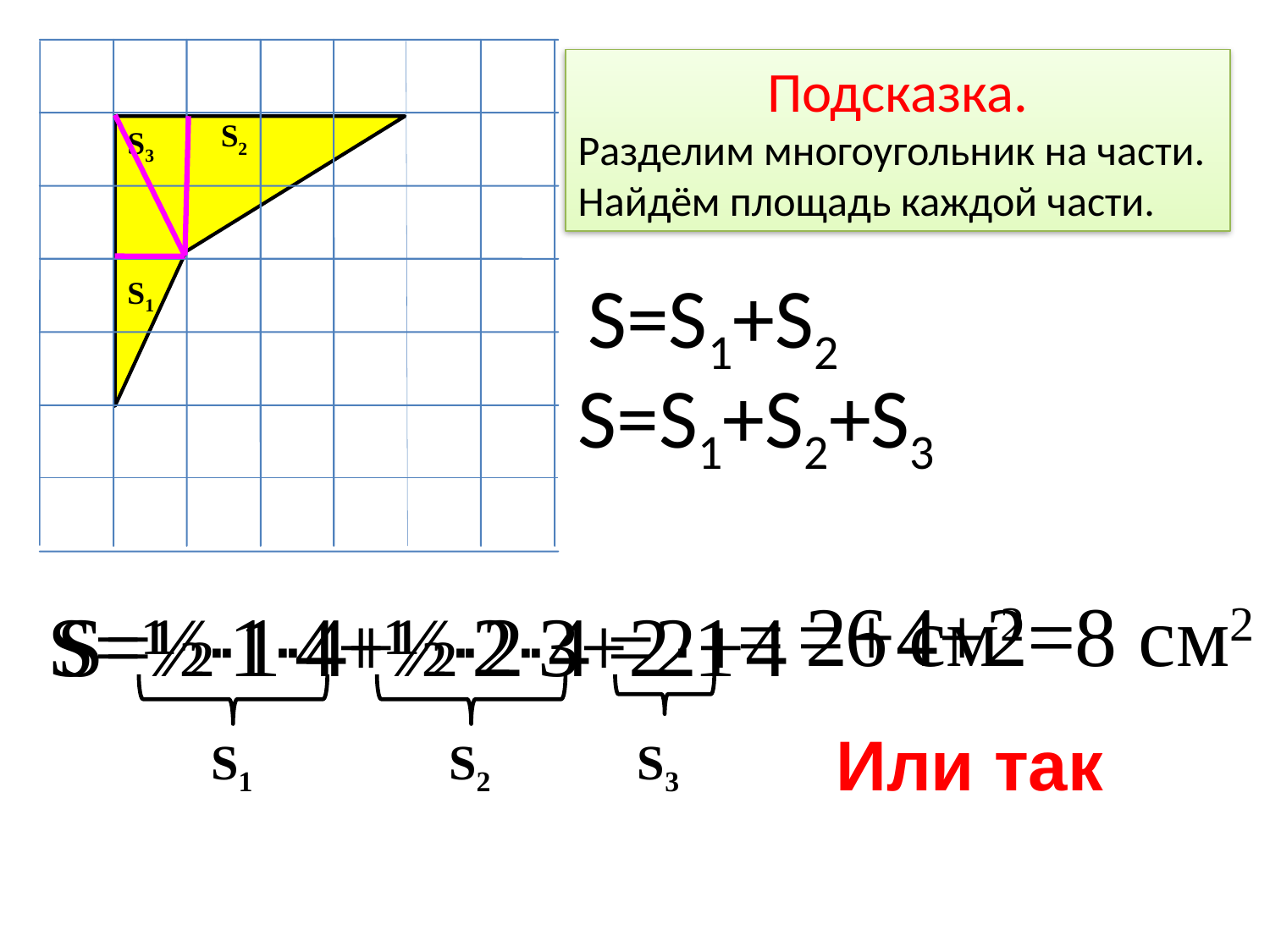

Подсказка.
Разделим многоугольник на части. Найдём площадь каждой части.
S2

S3
S=S1+S2
S1
S=S1+S2+S3
= 2+4+2=
=6 см2
=8 см2
S=½∙1∙4+½∙2∙3+2∙1
S=½∙1∙4+½∙2∙4
=2+4

Или так
S1
S2
S3